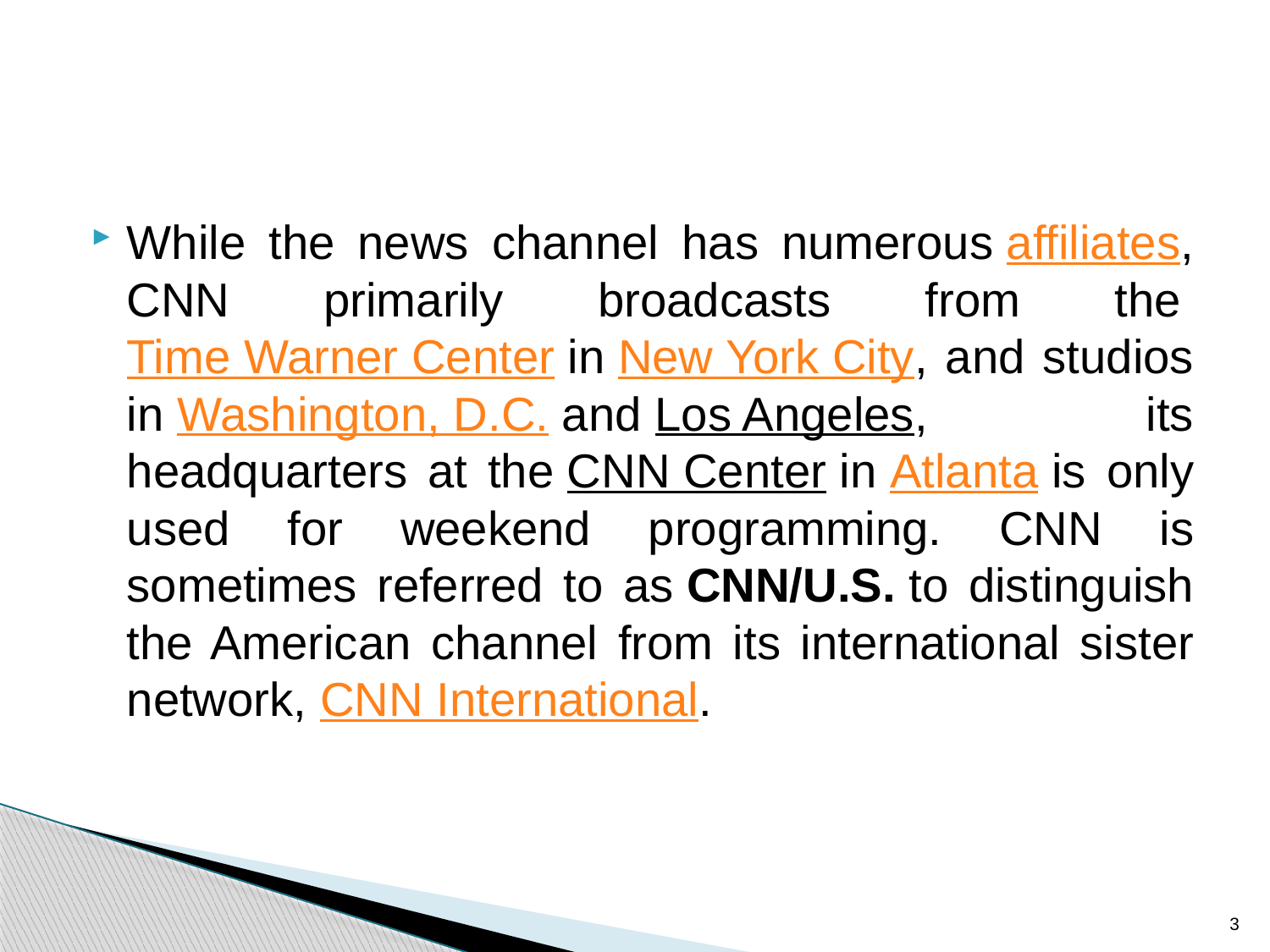

#
While the news channel has numerous affiliates, CNN primarily broadcasts from the Time Warner Center in New York City, and studios in Washington, D.C. and Los Angeles, its headquarters at the CNN Center in Atlanta is only used for weekend programming. CNN is sometimes referred to as CNN/U.S. to distinguish the American channel from its international sister network, CNN International.
3